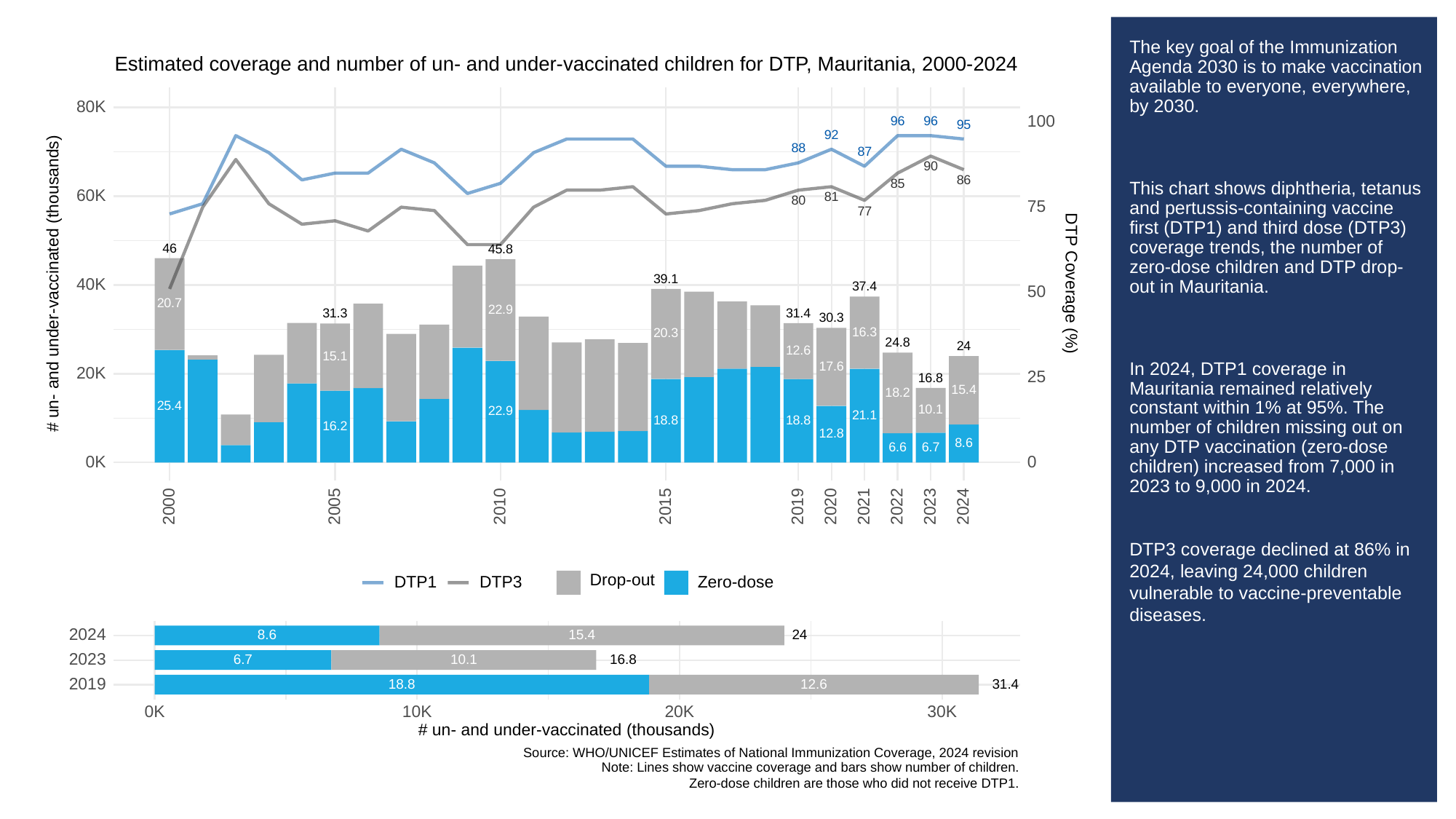

# The key goal of the Immunization Agenda 2030 is to make vaccination available to everyone, everywhere, by 2030.

This chart shows diphtheria, tetanus and pertussis-containing vaccine first (DTP1) and third dose (DTP3) coverage trends, the number of zero-dose children and DTP drop-out in Mauritania.

In 2024, DTP1 coverage in Mauritania remained relatively constant within 1% at 95%. The number of children missing out on any DTP vaccination (zero-dose children) increased from 7,000 in 2023 to 9,000 in 2024.

DTP3 coverage declined at 86% in 2024, leaving 24,000 children vulnerable to vaccine-preventable diseases.

Estimated coverage and number of un- and under-vaccinated children for DTP, Mauritania, 2000-2024

80K

100
96
96
95
92

88
87

90
86
85
60K
81

80
75
77

46
45.8

39.1
# un- and under-vaccinated (thousands)
DTP Coverage (%)
40K
37.4

50

20.7

22.9

31.4
31.3
30.3

16.3

20.3

24.8

24

12.6

15.1

17.6

20K

25
16.8

15.4

18.2

25.4
10.1

22.9

21.1

18.8
18.8

16.2

12.8

8.6
6.7
6.6

0K
0

2023
2000
2005
2010
2015
2019
2020
2021
2022
2024

Drop-out
DTP3
Zero-dose
DTP1

2024
8.6
15.4
24

2023
6.7
10.1
16.8

2019
31.4
18.8
12.6

30K
0K
10K
20K
# un- and under-vaccinated (thousands)
Source: WHO/UNICEF Estimates of National Immunization Coverage, 2024 revision
Note: Lines show vaccine coverage and bars show number of children.
Zero-dose children are those who did not receive DTP1.